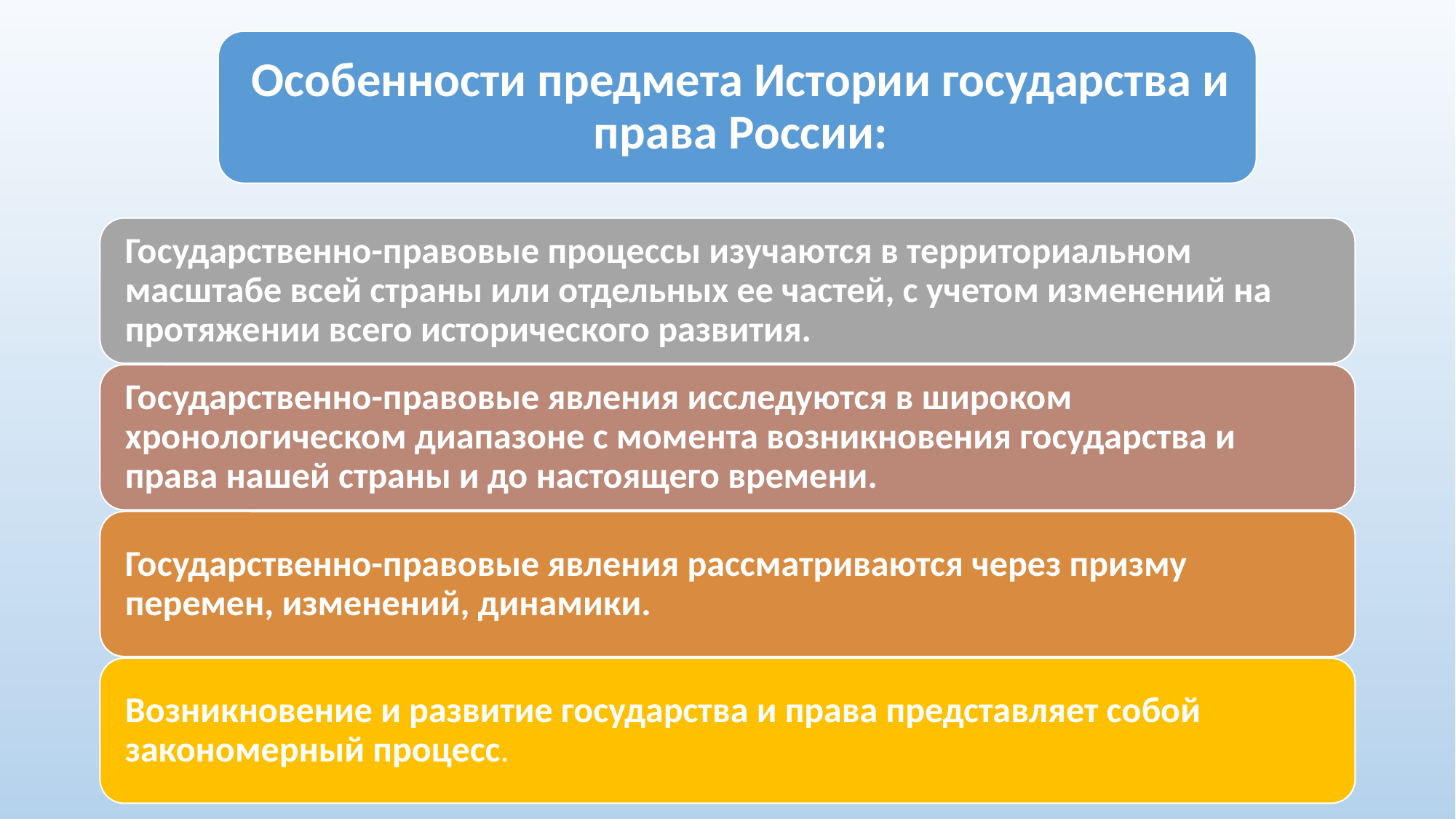

Особенности предмета Истории государства и права России:
#
Государственно-правовые процессы изучаются в территориальном масштабе всей страны или отдельных ее частей, с учетом изменений на протяжении всего исторического развития.
Государственно-правовые явления исследуются в широком хронологическом диапазоне с момента возникновения государства и права нашей страны и до настоящего времени.
Государственно-правовые явления рассматриваются через призму перемен, изменений, динамики.
Возникновение и развитие государства и права представляет собой закономерный процесс.